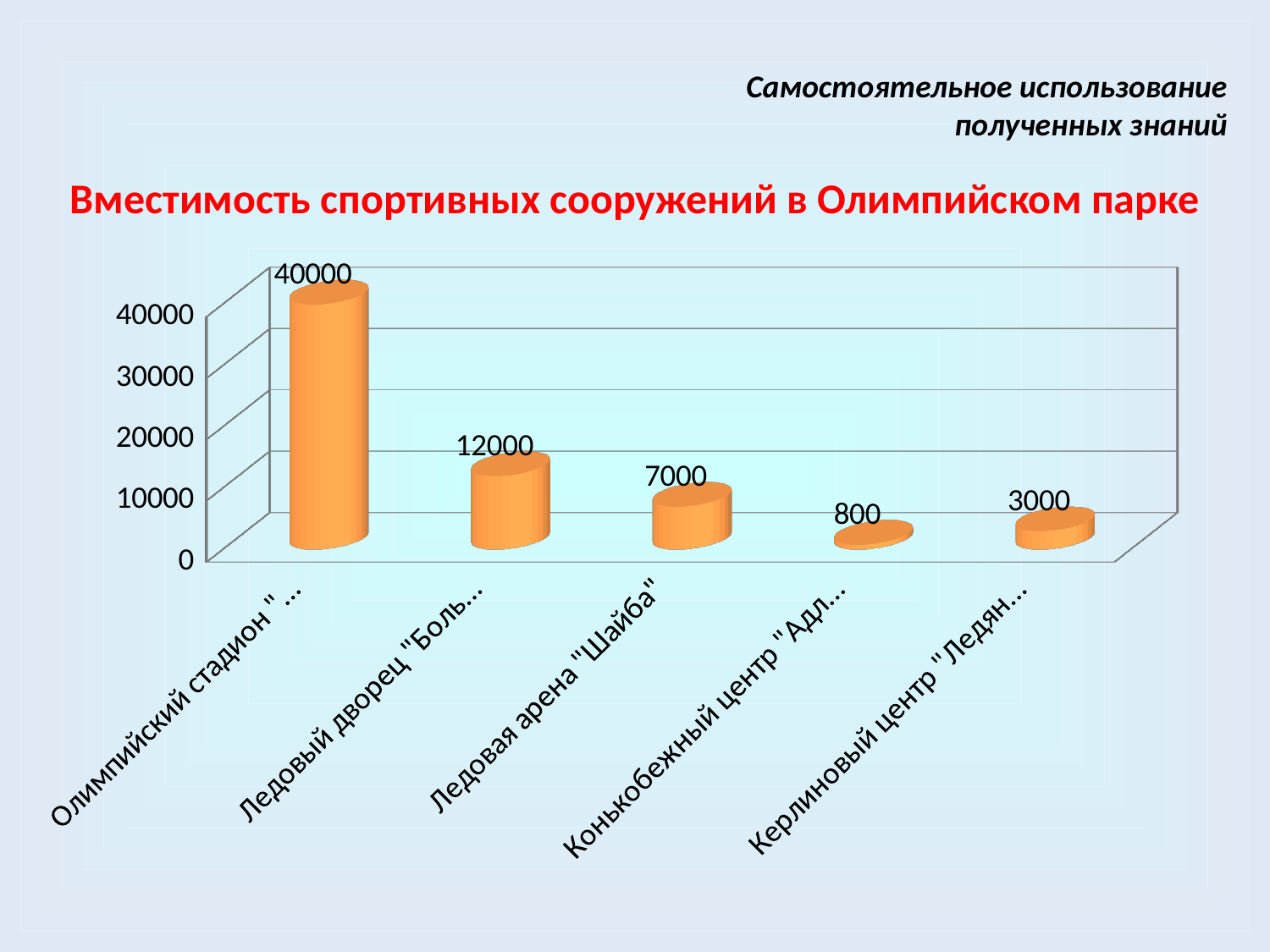

Самостоятельное использование
 полученных знаний

Вместимость спортивных сооружений в Олимпийском парке

[unsupported chart]